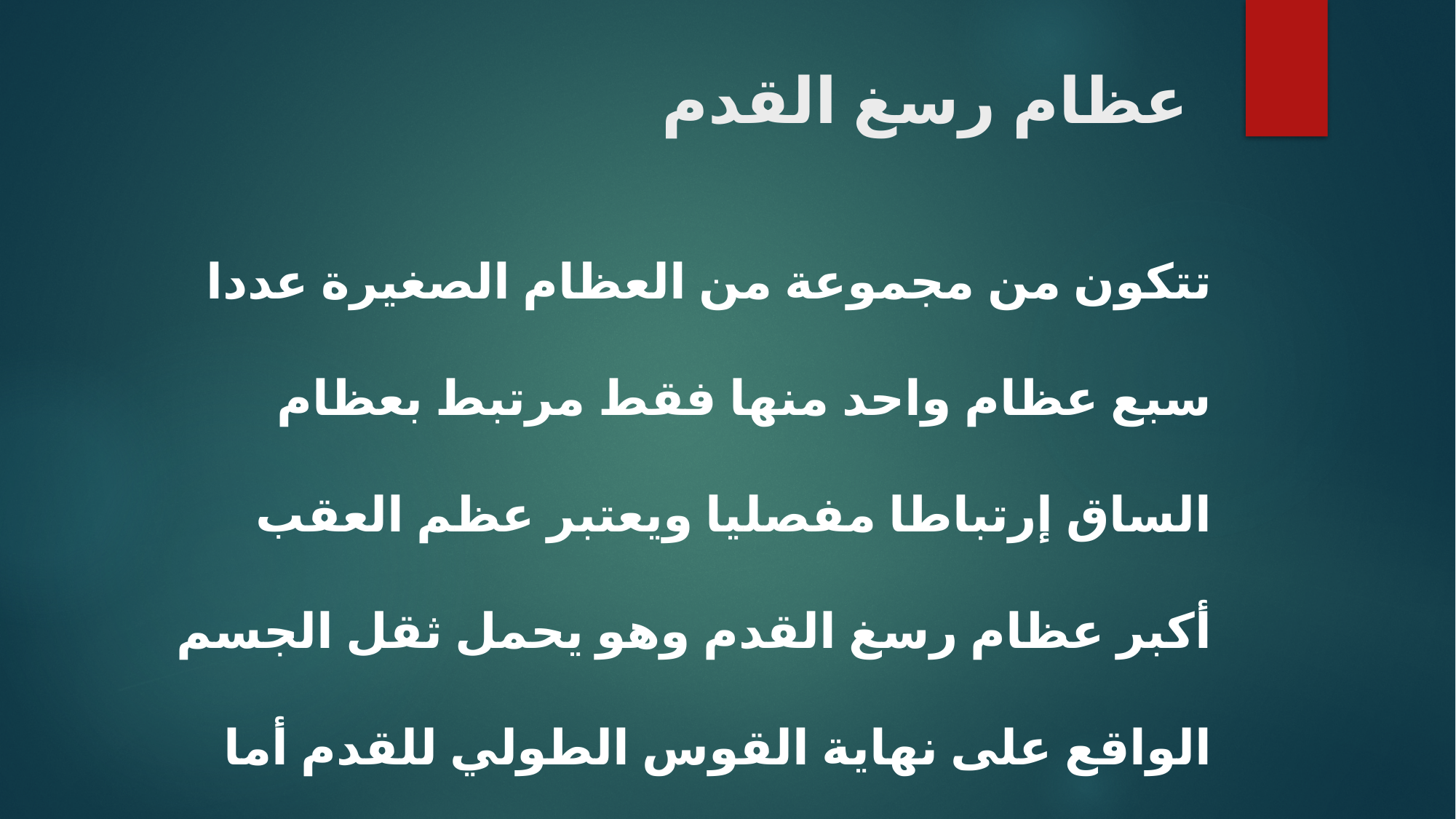

# عظام رسغ القدم
تتكون من مجموعة من العظام الصغيرة عددا سبع عظام واحد منها فقط مرتبط بعظام الساق إرتباطا مفصليا ويعتبر عظم العقب أكبر عظام رسغ القدم وهو يحمل ثقل الجسم الواقع على نهاية القوس الطولي للقدم أما عظام الرسغ الخمسة الباقية فهي صغيرة وتكون سوية مع عظام مشط القدم